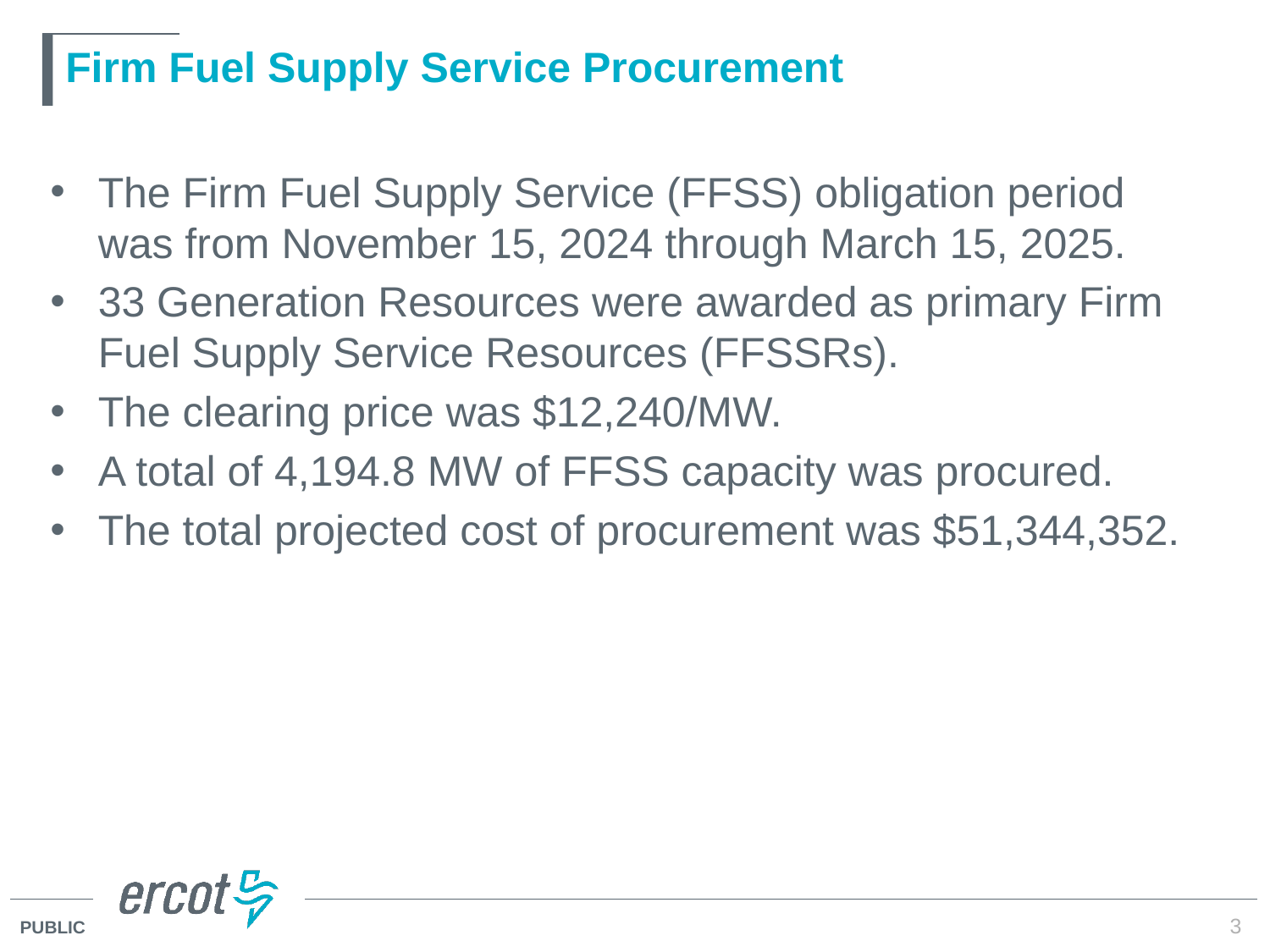

# Firm Fuel Supply Service Procurement
The Firm Fuel Supply Service (FFSS) obligation period was from November 15, 2024 through March 15, 2025.
33 Generation Resources were awarded as primary Firm Fuel Supply Service Resources (FFSSRs).
The clearing price was $12,240/MW.
A total of 4,194.8 MW of FFSS capacity was procured.
The total projected cost of procurement was $51,344,352.
3